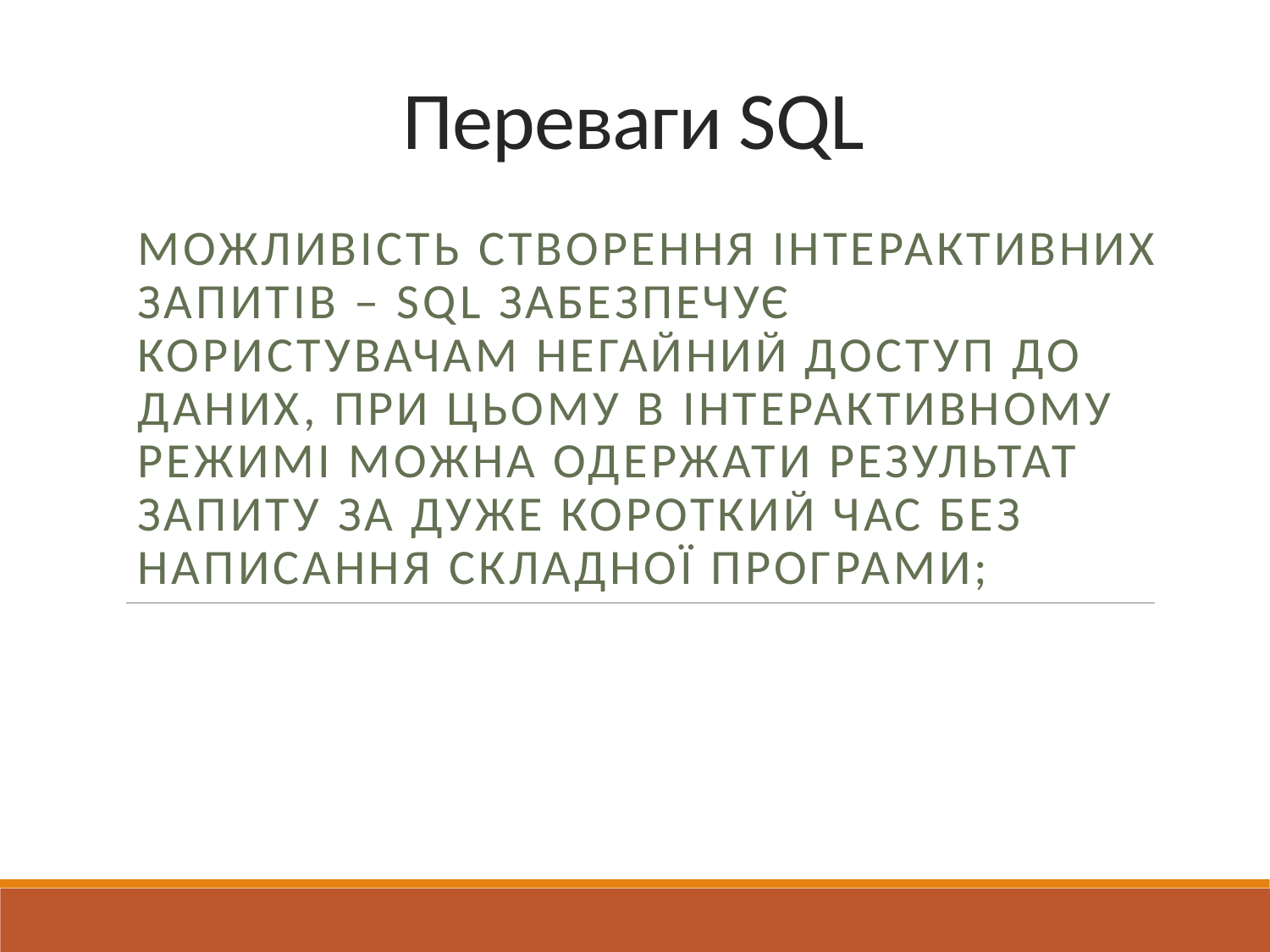

# Переваги SQL
можливість створення інтерактивних запитів – SQL забезпечує користувачам негайний доступ до даних, при цьому в інтерактивному режимі можна одержати результат запиту за дуже короткий час без написання складної програми;